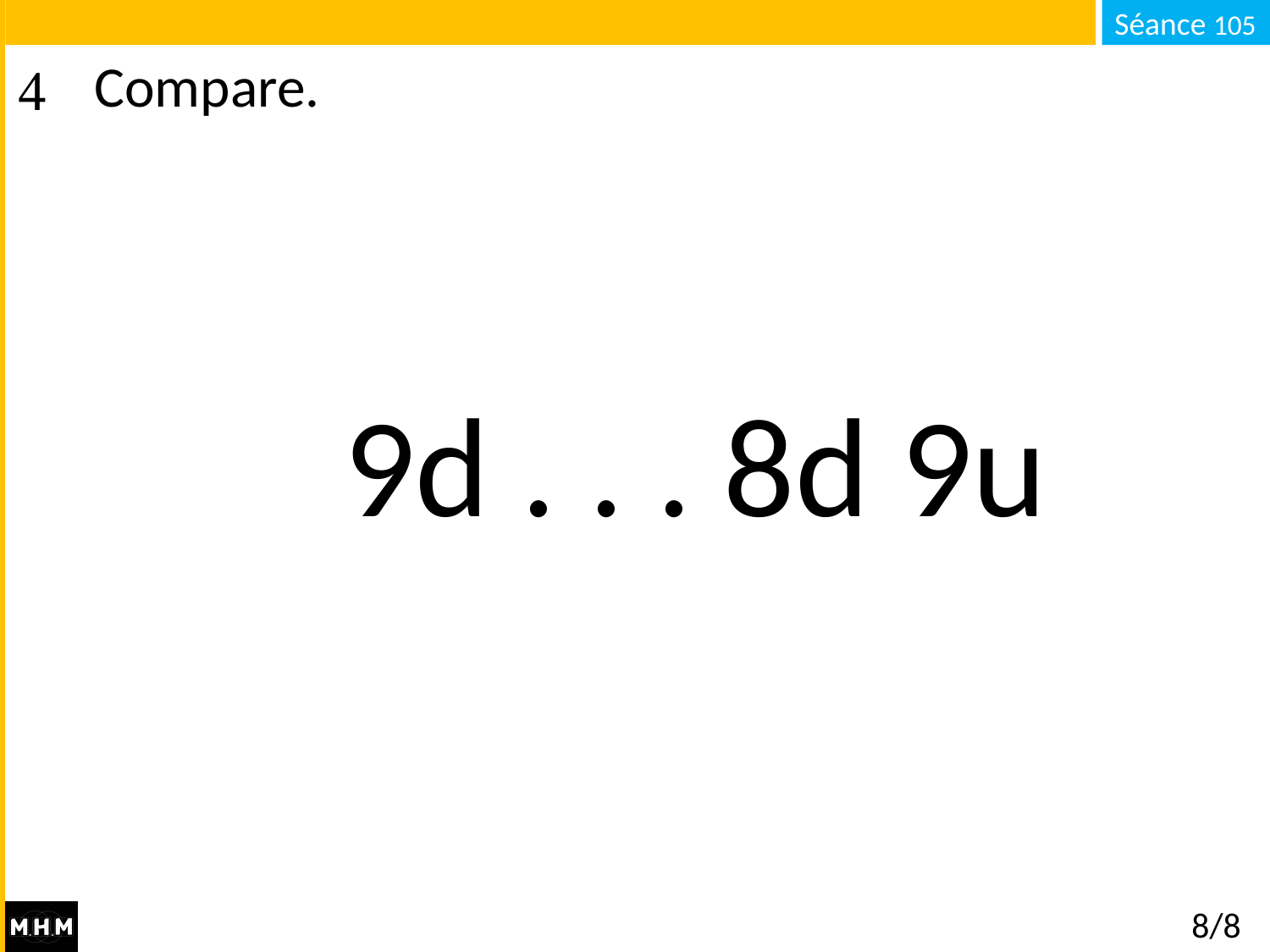

# Compare.
9d . . . 8d 9u
8/8